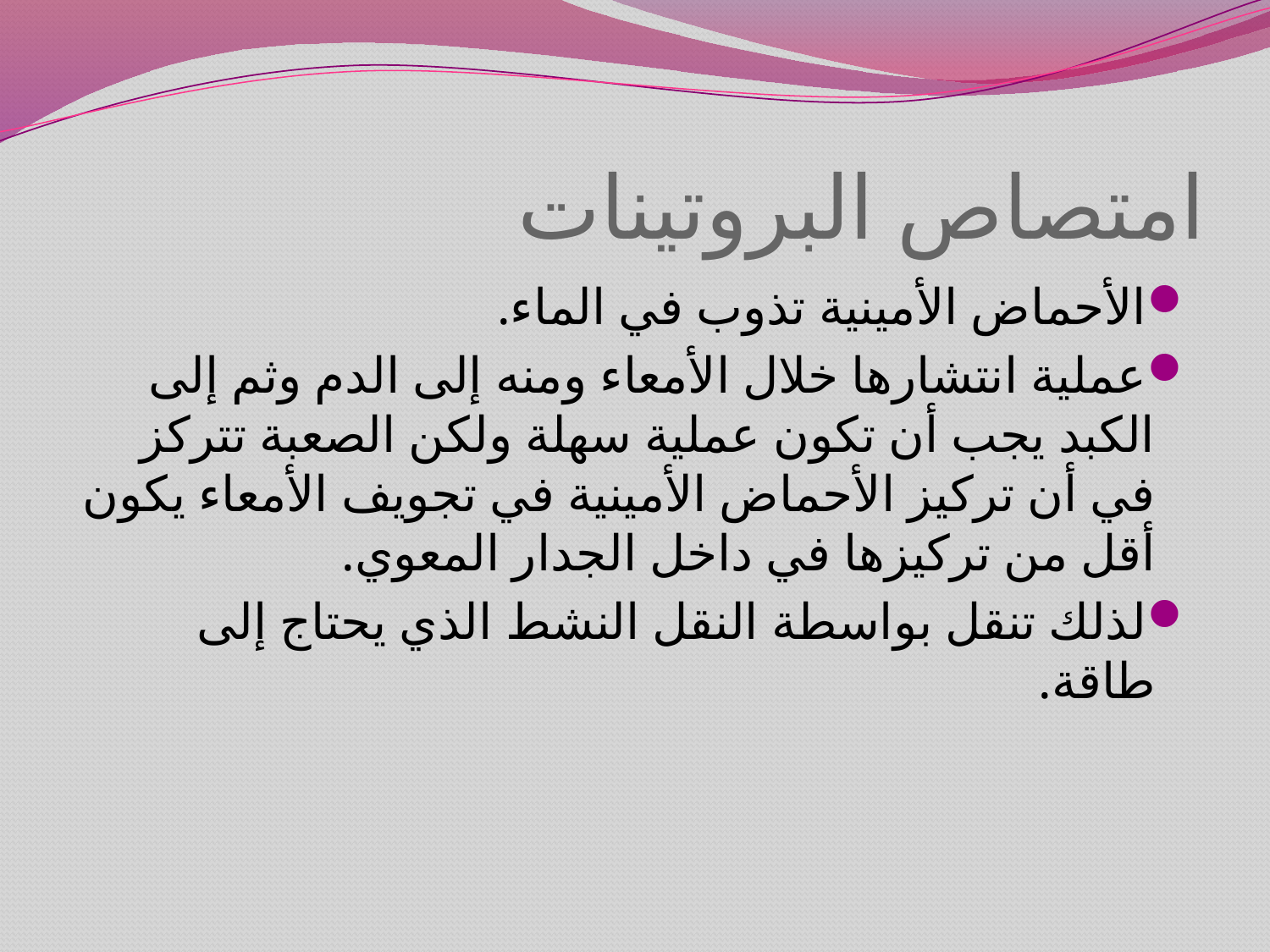

# امتصاص البروتينات
الأحماض الأمينية تذوب في الماء.
عملية انتشارها خلال الأمعاء ومنه إلى الدم وثم إلى الكبد يجب أن تكون عملية سهلة ولكن الصعبة تتركز في أن تركيز الأحماض الأمينية في تجويف الأمعاء يكون أقل من تركيزها في داخل الجدار المعوي.
لذلك تنقل بواسطة النقل النشط الذي يحتاج إلى طاقة.